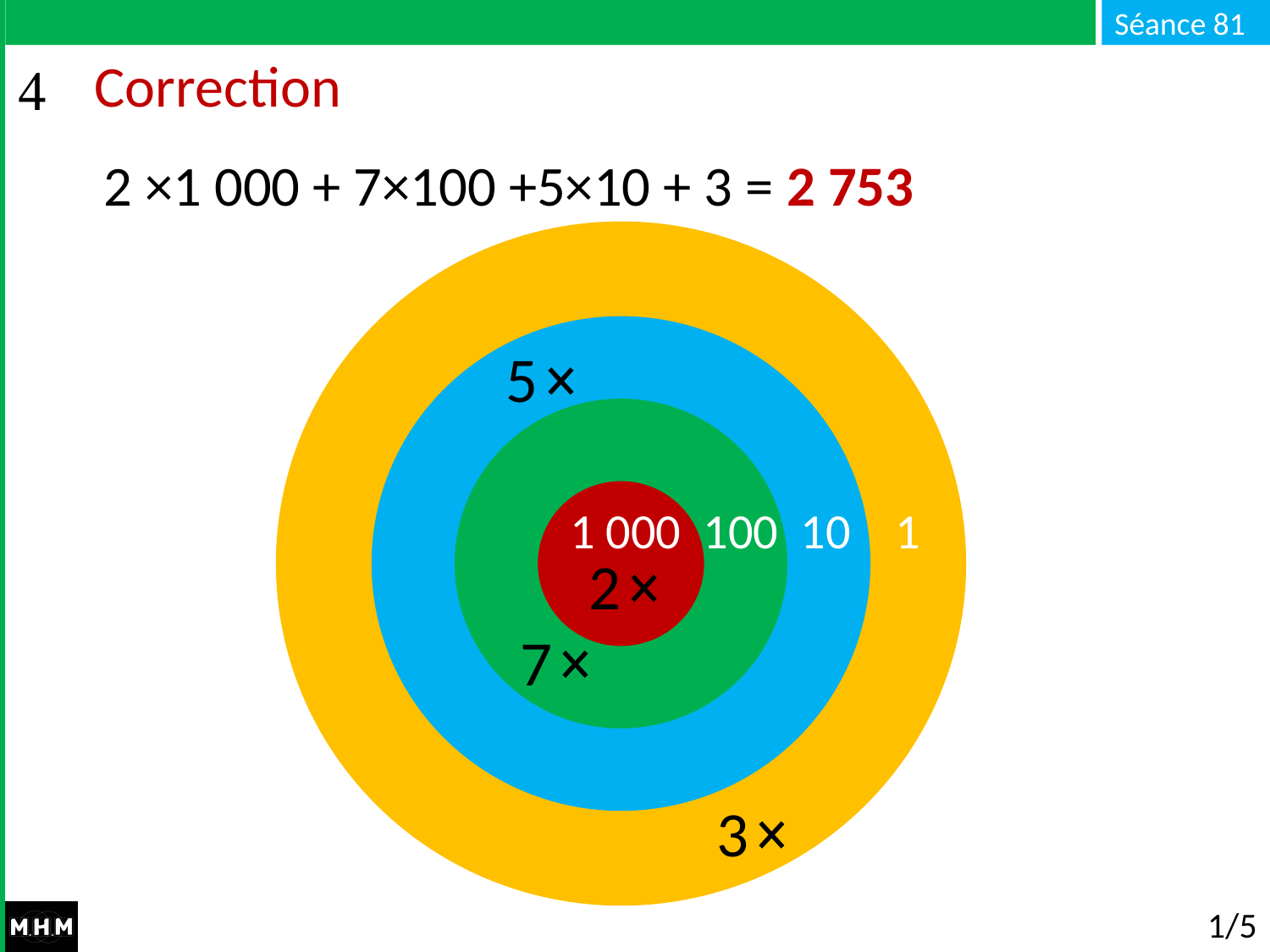

# Correction
2 ×1 000 + 7×100 +5×10 + 3 = 2 753

5

1 000  100  10    1
1 000  100  10    1
2

7

3

1/5